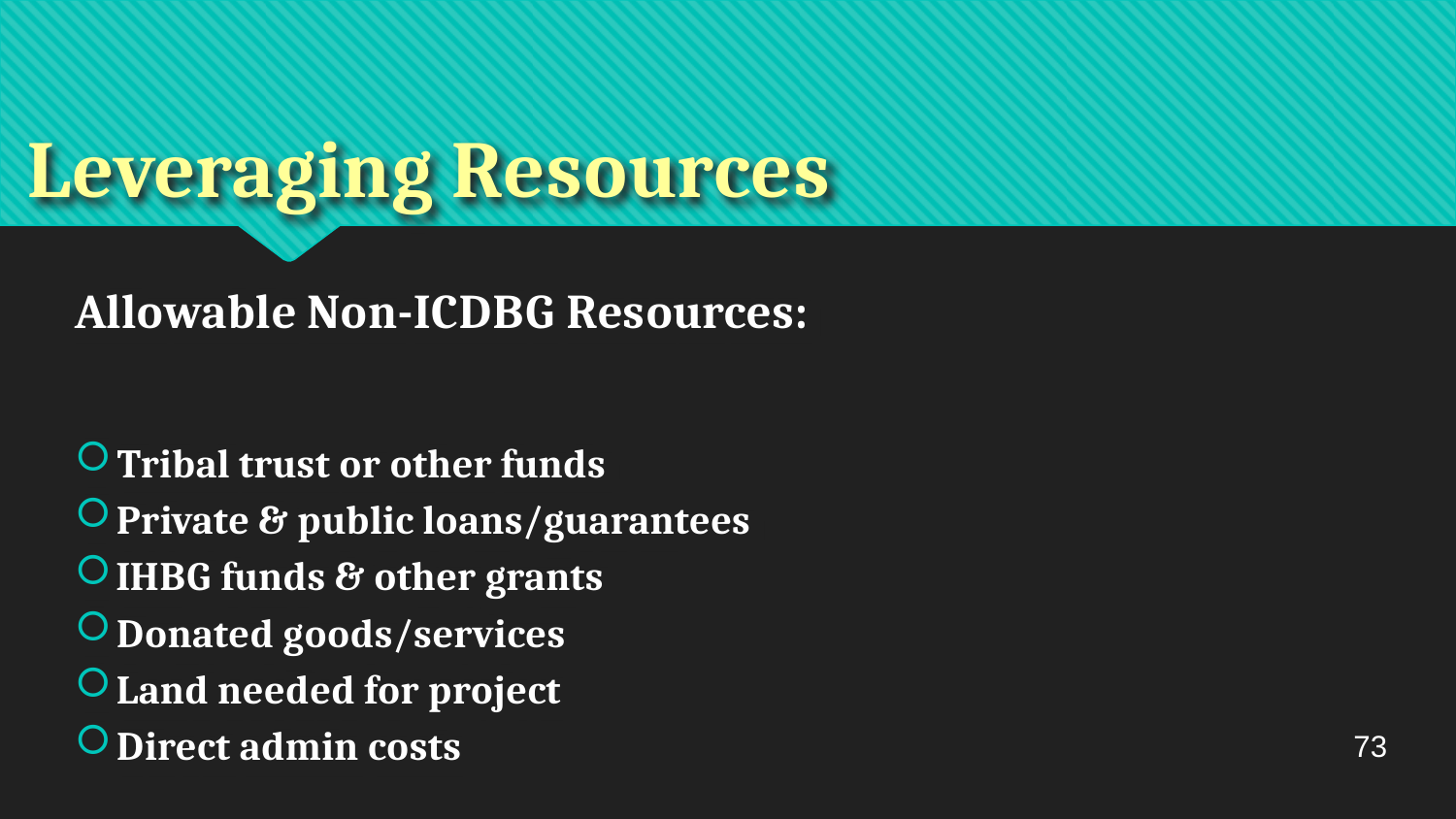

# Leveraging Resources
Allowable Non-ICDBG Resources:

Tribal trust or other funds
Private & public loans/guarantees
IHBG funds & other grants
Donated goods/services
Land needed for project
Direct admin costs
73